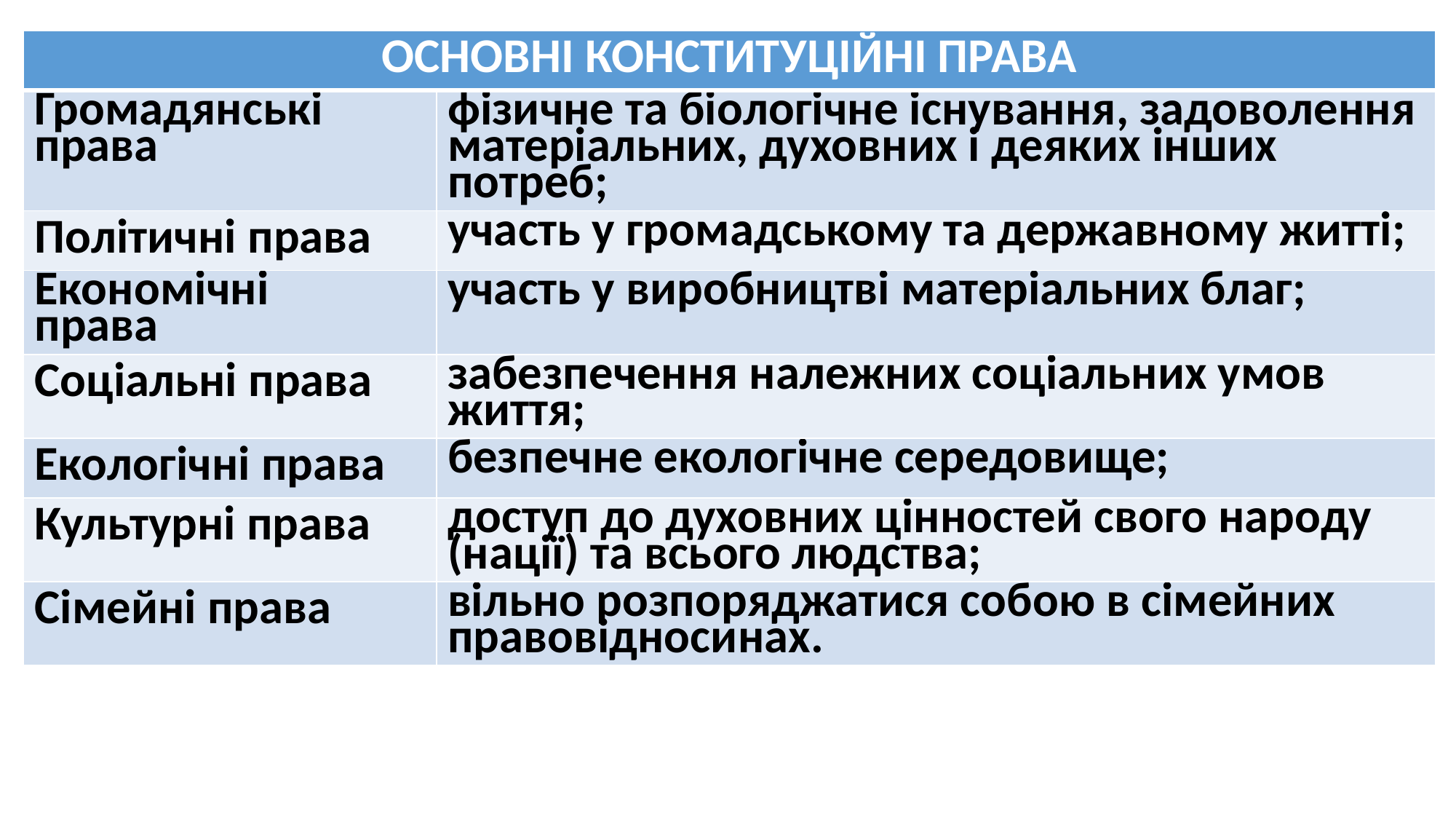

| ОСНОВНІ КОНСТИТУЦІЙНІ ПРАВА |  |
| --- | --- |
| Громадянські права | фізичне та біологічне існування, задоволення матеріальних, духовних і деяких інших потреб; |
| Політичні права | участь у громадському та державному житті; |
| Економічні права | участь у виробництві матеріальних благ; |
| Соціальні права | забезпечення належних соціальних умов життя; |
| Екологічні права | безпечне екологічне середовище; |
| Культурні права | доступ до духовних цінностей свого народу (нації) та всього людства; |
| Сімейні права | вільно розпоряджатися собою в сімейних правовідносинах. |